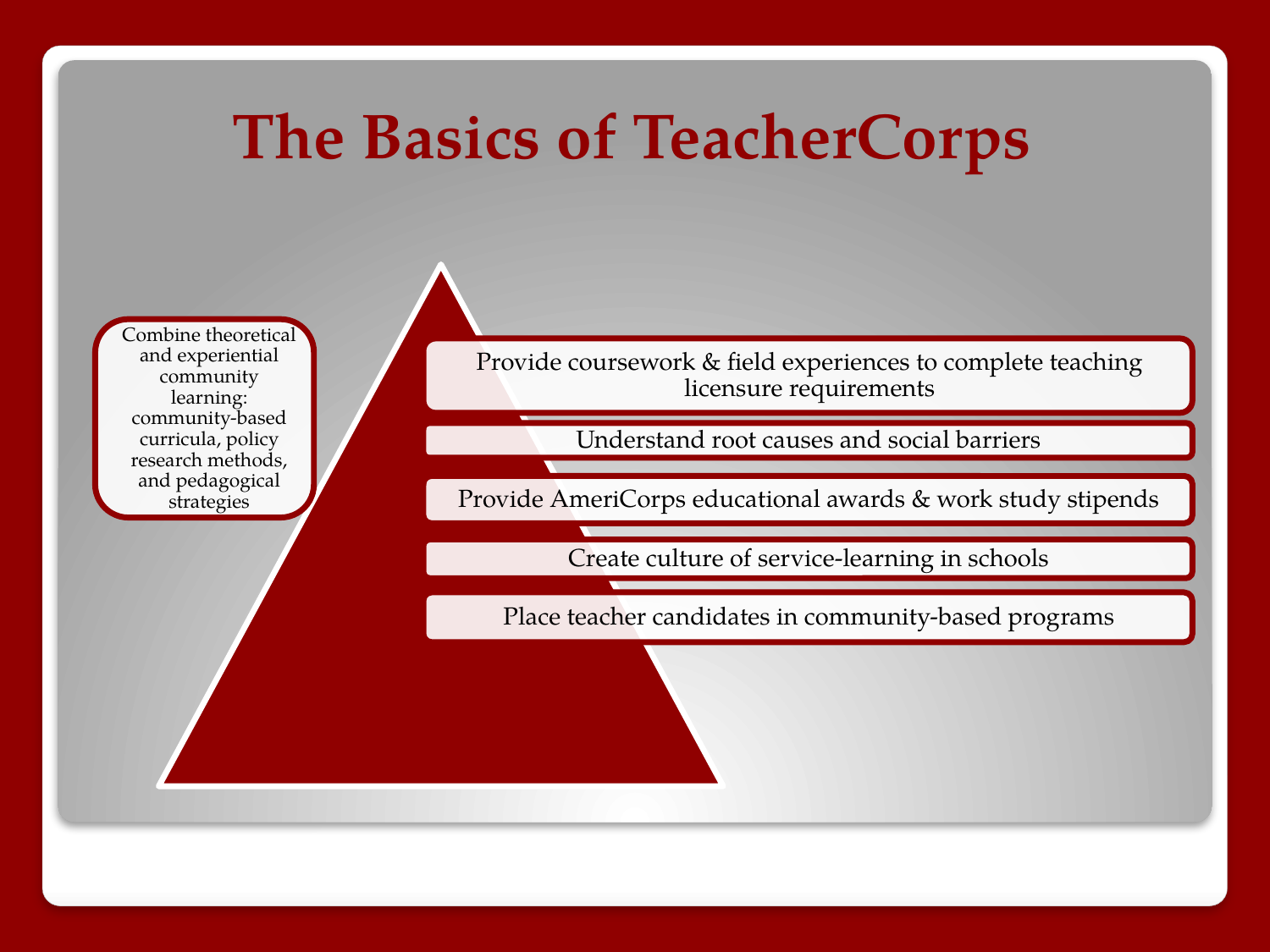

# The Basics of TeacherCorps
Understand root causes and social barriers
Create culture of service-learning in schools
Provide coursework & field experiences to complete teaching licensure requirements
Place teacher candidates in community-based programs
Combine theoretical and experiential community learning: community-based curricula, policy research methods, and pedagogical strategies
Provide AmeriCorps educational awards & work study stipends